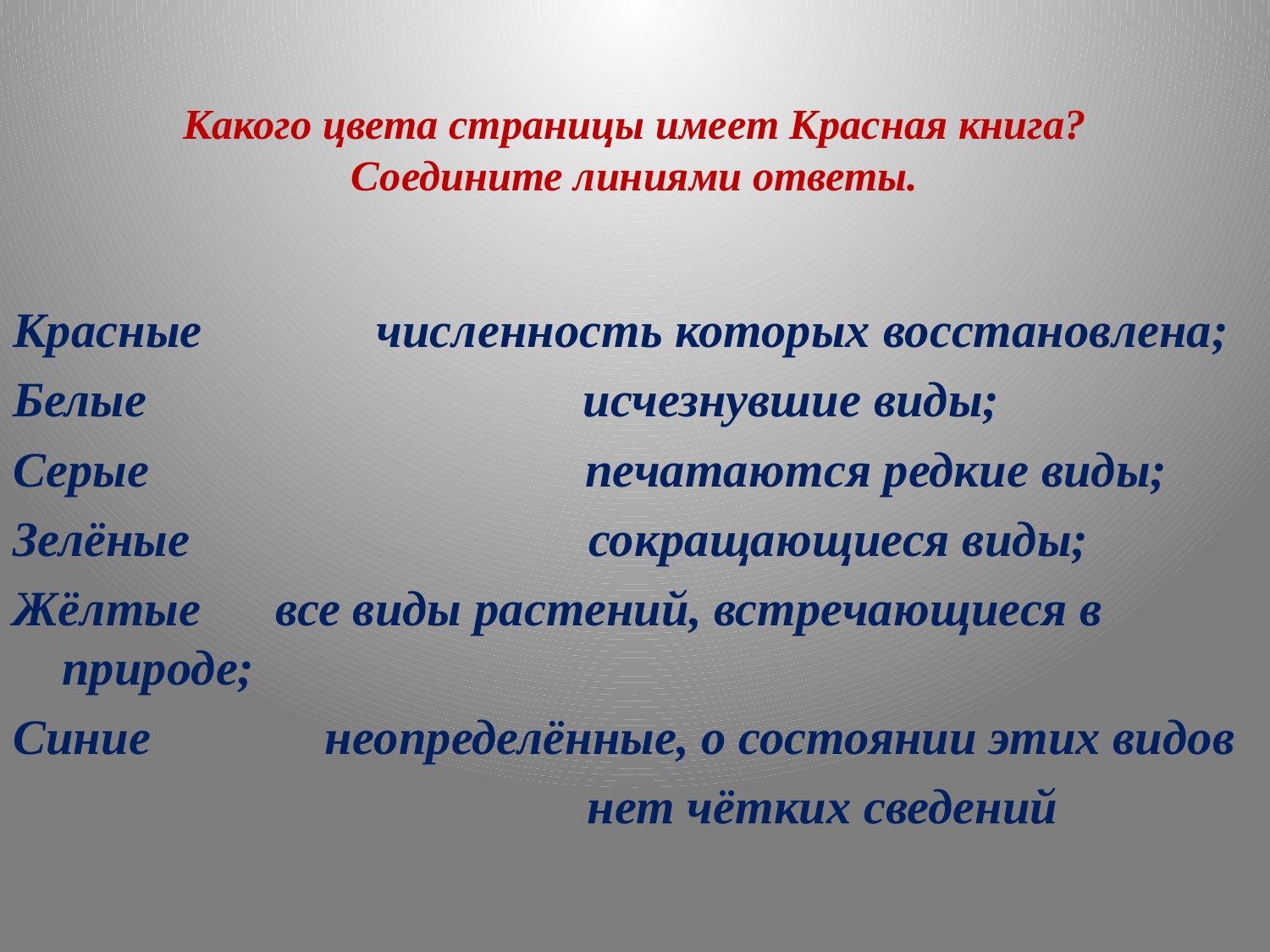

# Какого цвета страницы имеет Красная книга? Соедините линиями ответы.

Красные              численность которых восстановлена;
Белые                                   исчезнувшие виды;
Серые                                   печатаются редкие виды;
Зелёные                                сокращающиеся виды;
Жёлтые      все виды растений, встречающиеся в природе;
Синие              неопределённые, о состоянии этих видов
                                              нет чётких сведений